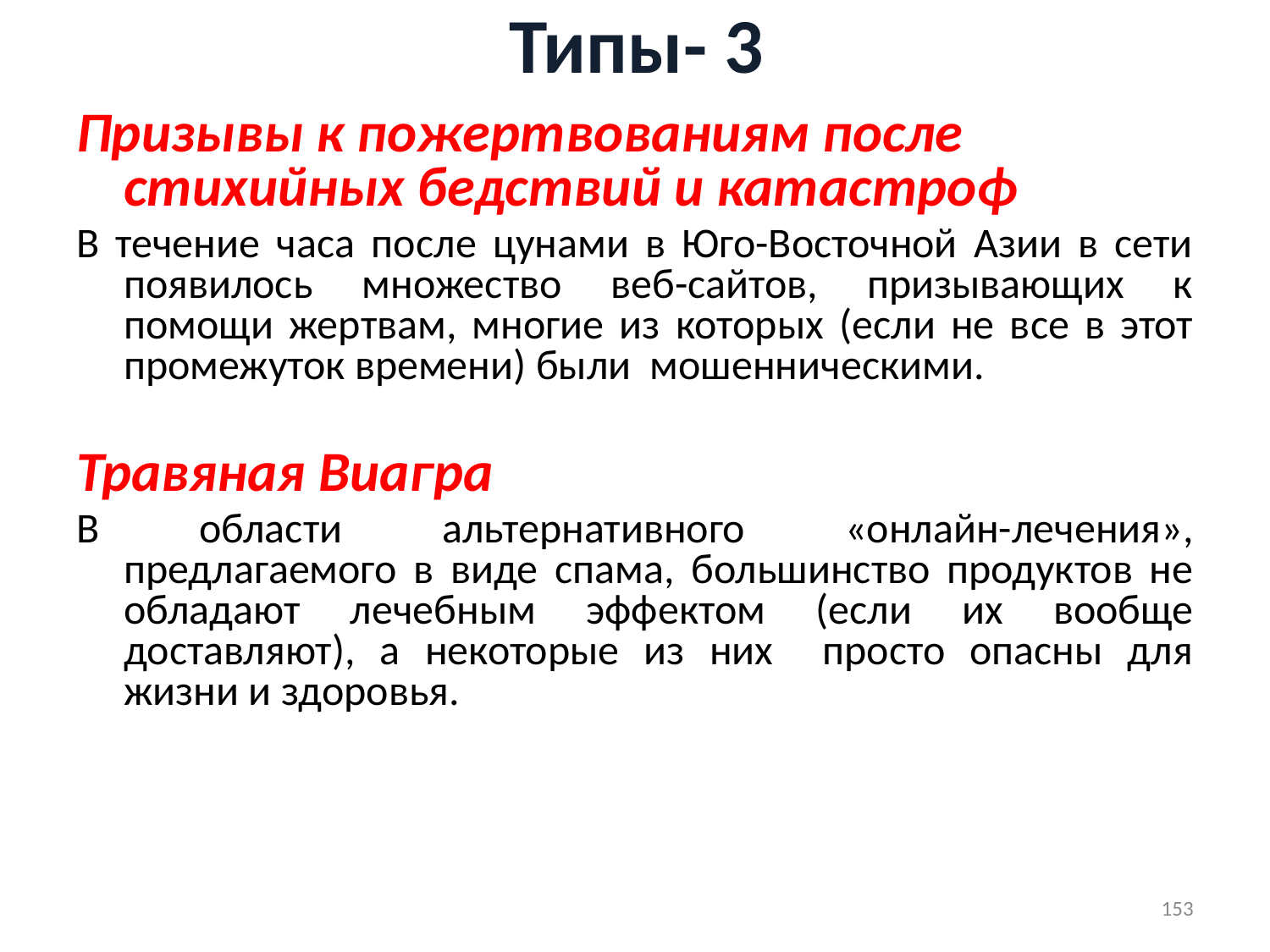

# Типы- 3
Призывы к пожертвованиям после стихийных бедствий и катастроф
В течение часа после цунами в Юго-Восточной Азии в сети появилось множество веб-сайтов, призывающих к помощи жертвам, многие из которых (если не все в этот промежуток времени) были  мошенническими.

Травяная Виагра
В области альтернативного «онлайн-лечения», предлагаемого в виде спама, большинство продуктов не обладают лечебным эффектом (если их вообще доставляют), а некоторые из них  просто опасны для жизни и здоровья.
153